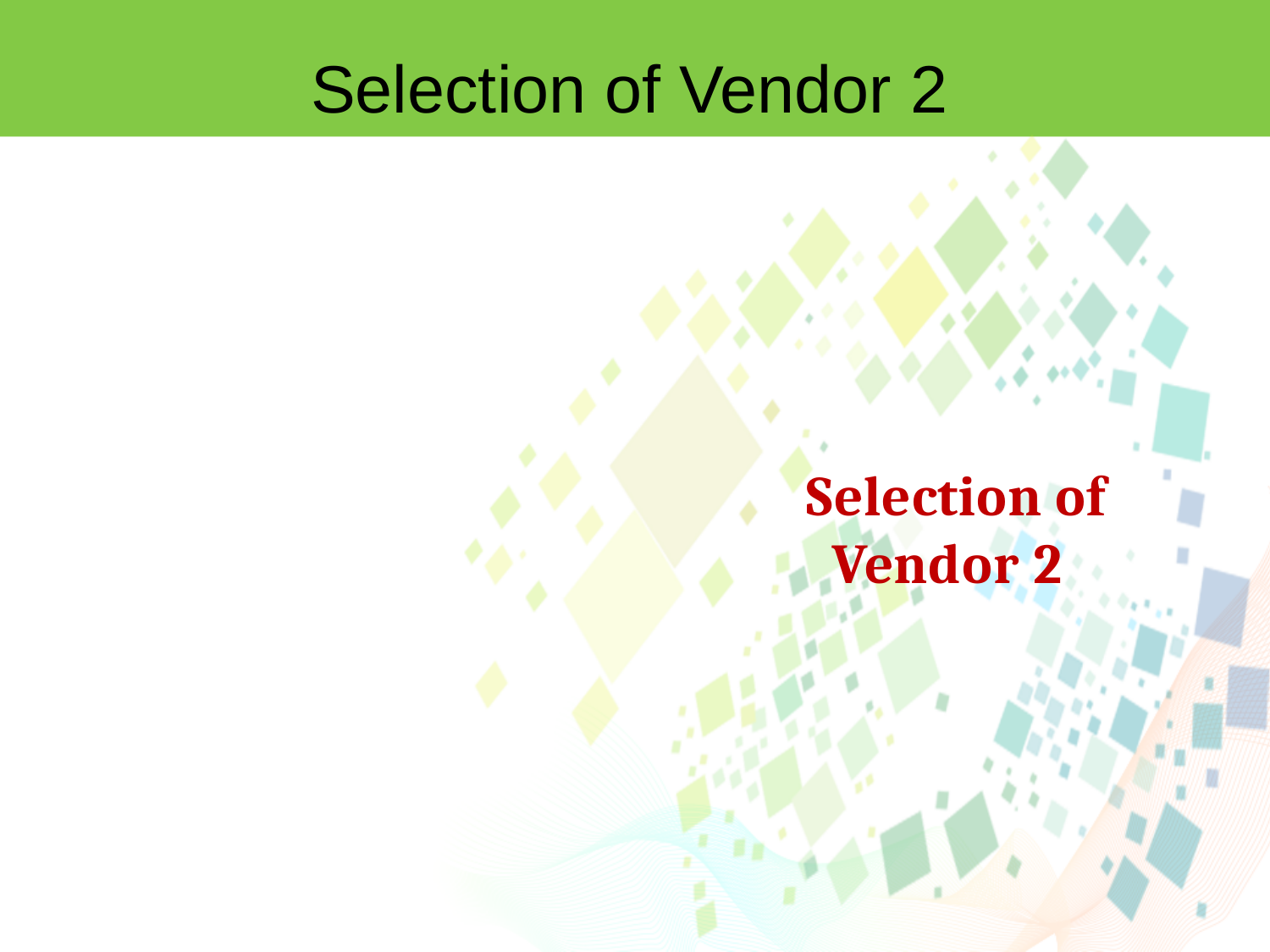

Selection of Vendor 2
Selection of Vendor 2